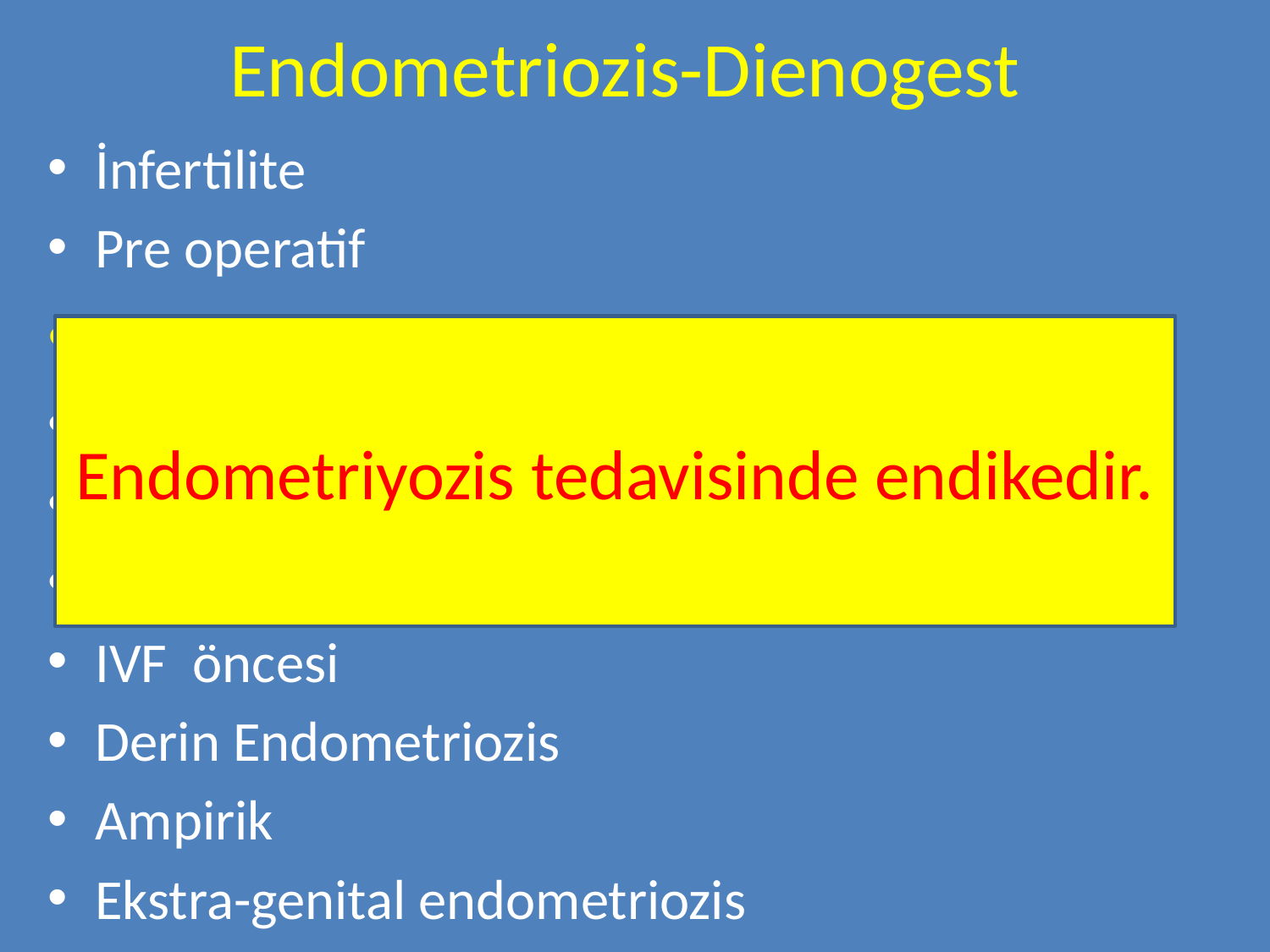

# Endometriozis-Dienogest
İnfertilite
Pre operatif
Ağrı
Rekürrensi önlemek icin
Postoperatif  adjuvan
Adenomyozis
IVF  öncesi
Derin Endometriozis
Ampirik
Ekstra-genital endometriozis

Endometriyozis tedavisinde endikedir.